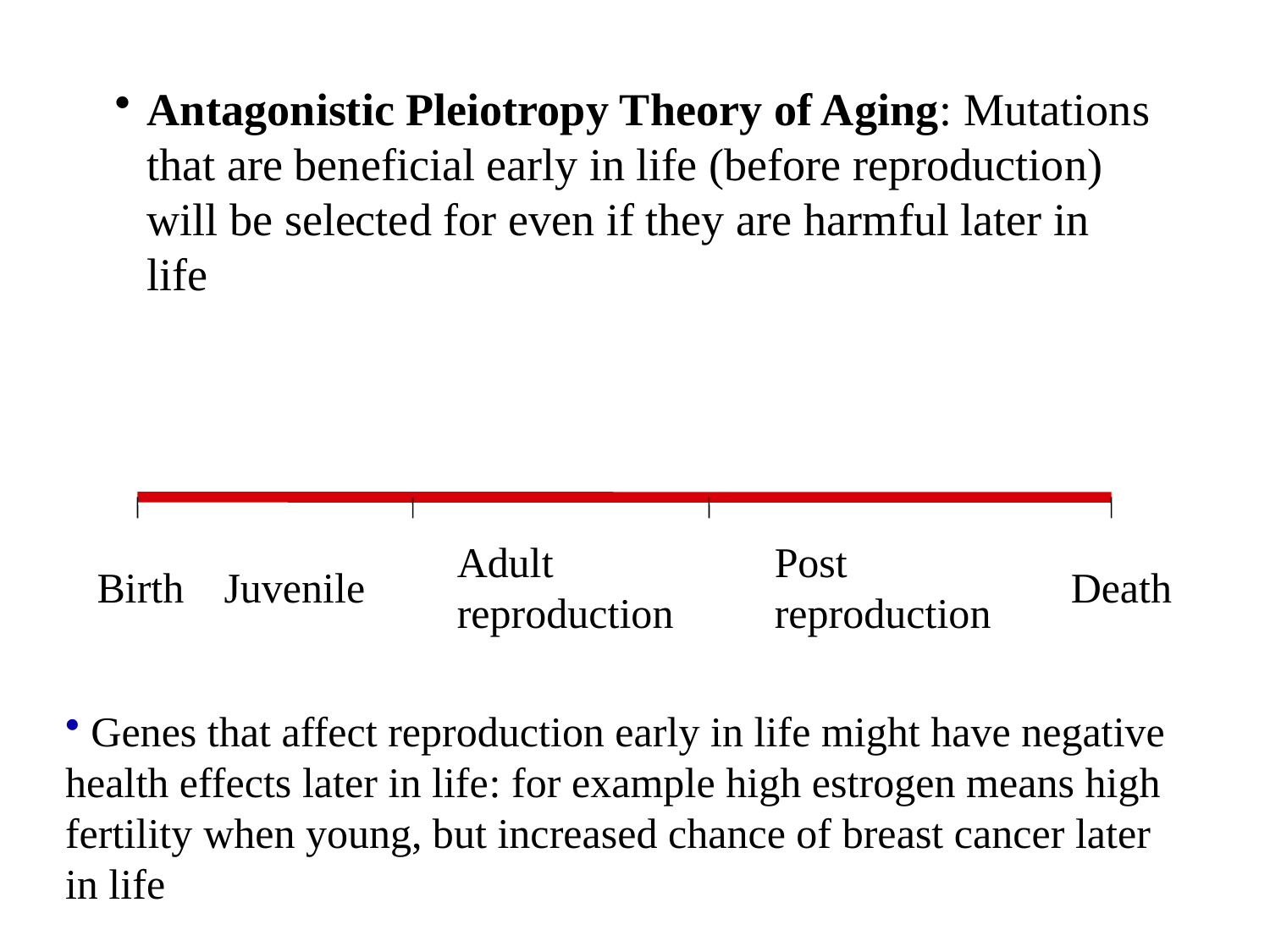

Antagonistic Pleiotropy Theory of Aging: Mutations that are beneficial early in life (before reproduction) will be selected for even if they are harmful later in life

Adult reproduction
Post reproduction
Birth
Juvenile
Death
 Genes that affect reproduction early in life might have negative health effects later in life: for example high estrogen means high fertility when young, but increased chance of breast cancer later in life